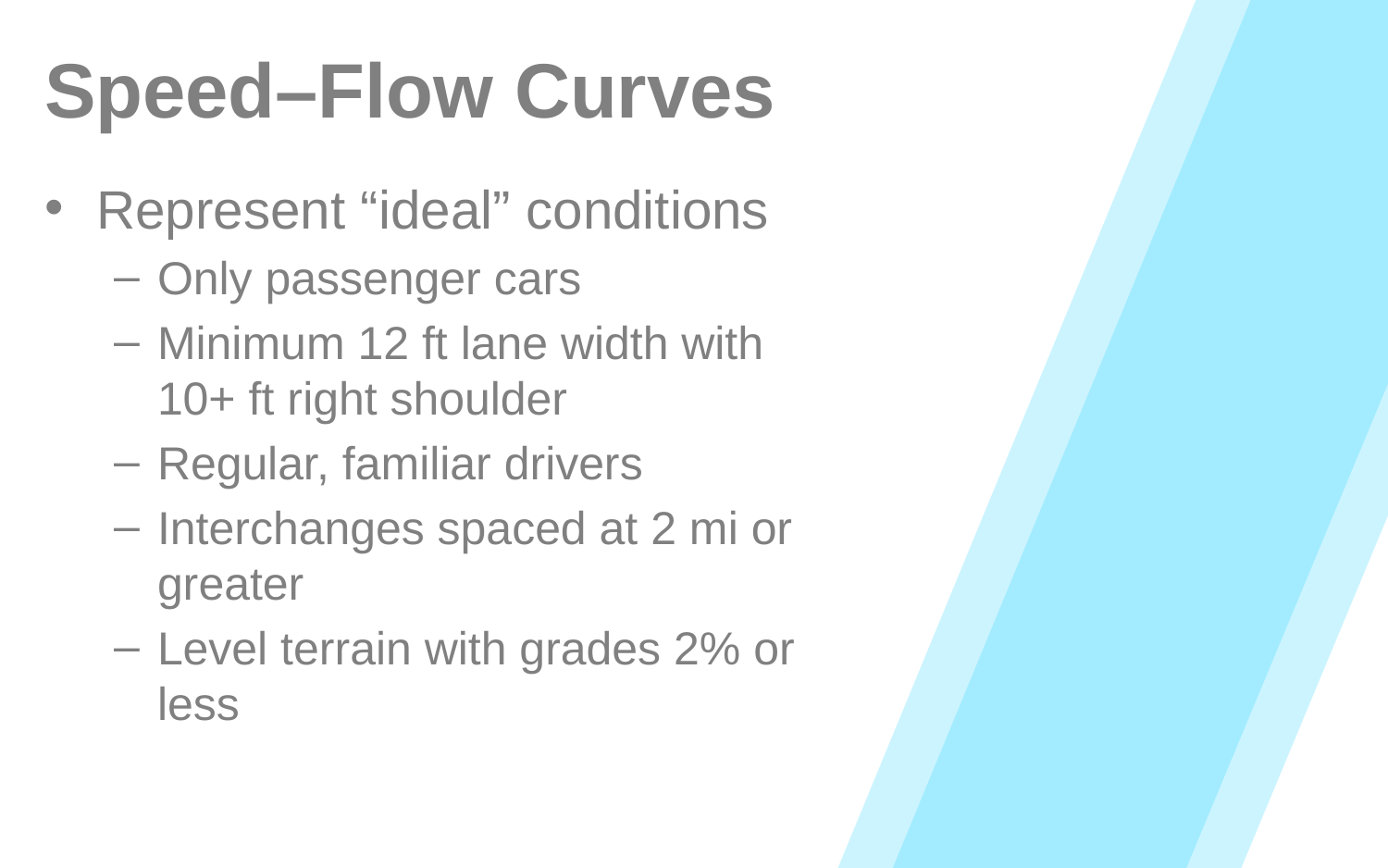

# Speed–Flow Curves
Represent “ideal” conditions
Only passenger cars
Minimum 12 ft lane width with 10+ ft right shoulder
Regular, familiar drivers
Interchanges spaced at 2 mi or greater
Level terrain with grades 2% or less